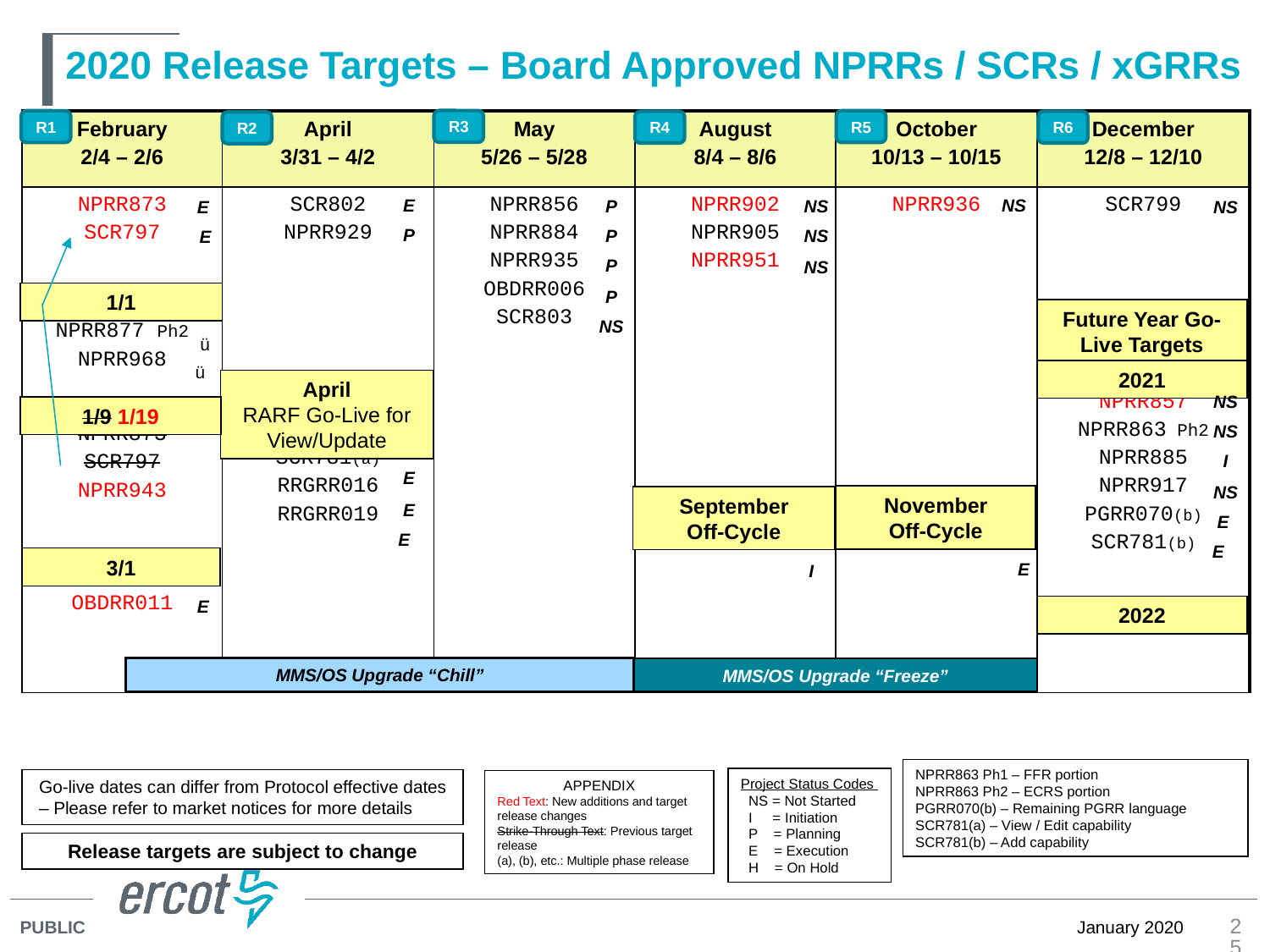

# 2020 Release Targets – Board Approved NPRRs / SCRs / xGRRs
R3
R5
R1
| February 2/4 – 2/6 | April 3/31 – 4/2 | May 5/26 – 5/28 | August 8/4 – 8/6 | October 10/13 – 10/15 | December 12/8 – 12/10 |
| --- | --- | --- | --- | --- | --- |
| NPRR873 SCR797 NPRR877 Ph2 NPRR968 NPRR873 SCR797 NPRR943 NPRR863 Ph1 OBDRR011 | SCR802 NPRR929 SCR781(a) RRGRR016 RRGRR019 | NPRR856 NPRR884 NPRR935 OBDRR006 SCR803 | NPRR902 NPRR905 NPRR951 SCR804 | NPRR936 MMS/OS Refresh | SCR799 NPRR857 NPRR863 Ph2 NPRR885 NPRR917 PGRR070(b) SCR781(b) |
R4
R6
R2
E

P

E

E

E
NS

NS

NS

NS

I
P

P

P

P

NS
NS

NS

NS

I

NS

E

E
E

E

E
1/1
Future Year Go-Live Targets
ü

ü
2021
April
RARF Go-Live for View/Update
1/9 1/19
November
Off-Cycle
September
Off-Cycle
3/1
E
2022
MMS/OS Upgrade “Chill”
MMS/OS Upgrade “Freeze”
NPRR863 Ph1 – FFR portion
NPRR863 Ph2 – ECRS portion
PGRR070(b) – Remaining PGRR language
SCR781(a) – View / Edit capability
SCR781(b) – Add capability
Project Status Codes
  NS = Not Started
  I     = Initiation
  P    = Planning
  E    = Execution
  H    = On Hold
Go-live dates can differ from Protocol effective dates – Please refer to market notices for more details
APPENDIX
Red Text: New additions and target release changes
Strike-Through Text: Previous target release
(a), (b), etc.: Multiple phase release
Release targets are subject to change
25